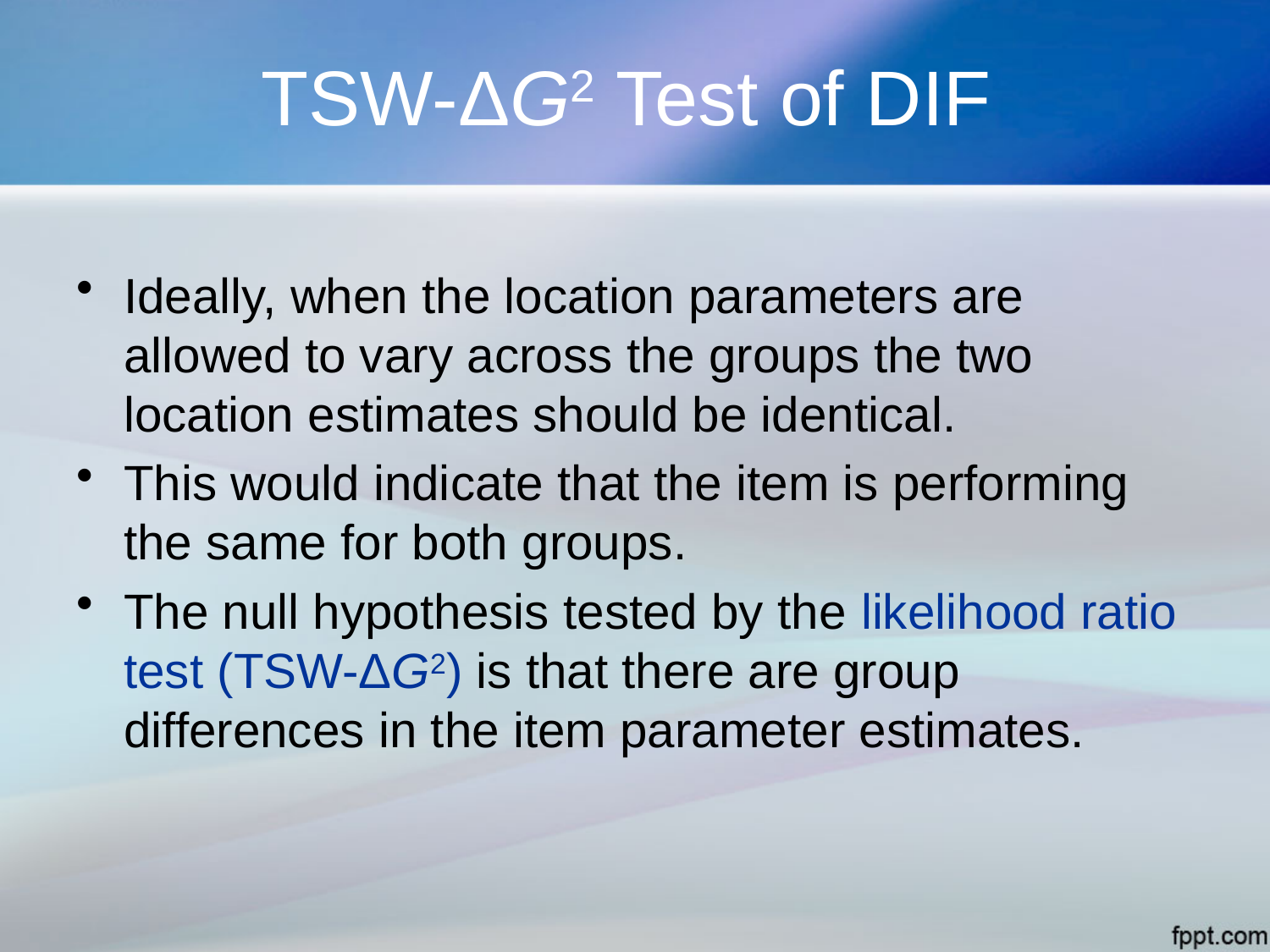

# TSW-ΔG2 Test of DIF
Ideally, when the location parameters are allowed to vary across the groups the two location estimates should be identical.
This would indicate that the item is performing the same for both groups.
The null hypothesis tested by the likelihood ratio test (TSW-ΔG2) is that there are group differences in the item parameter estimates.